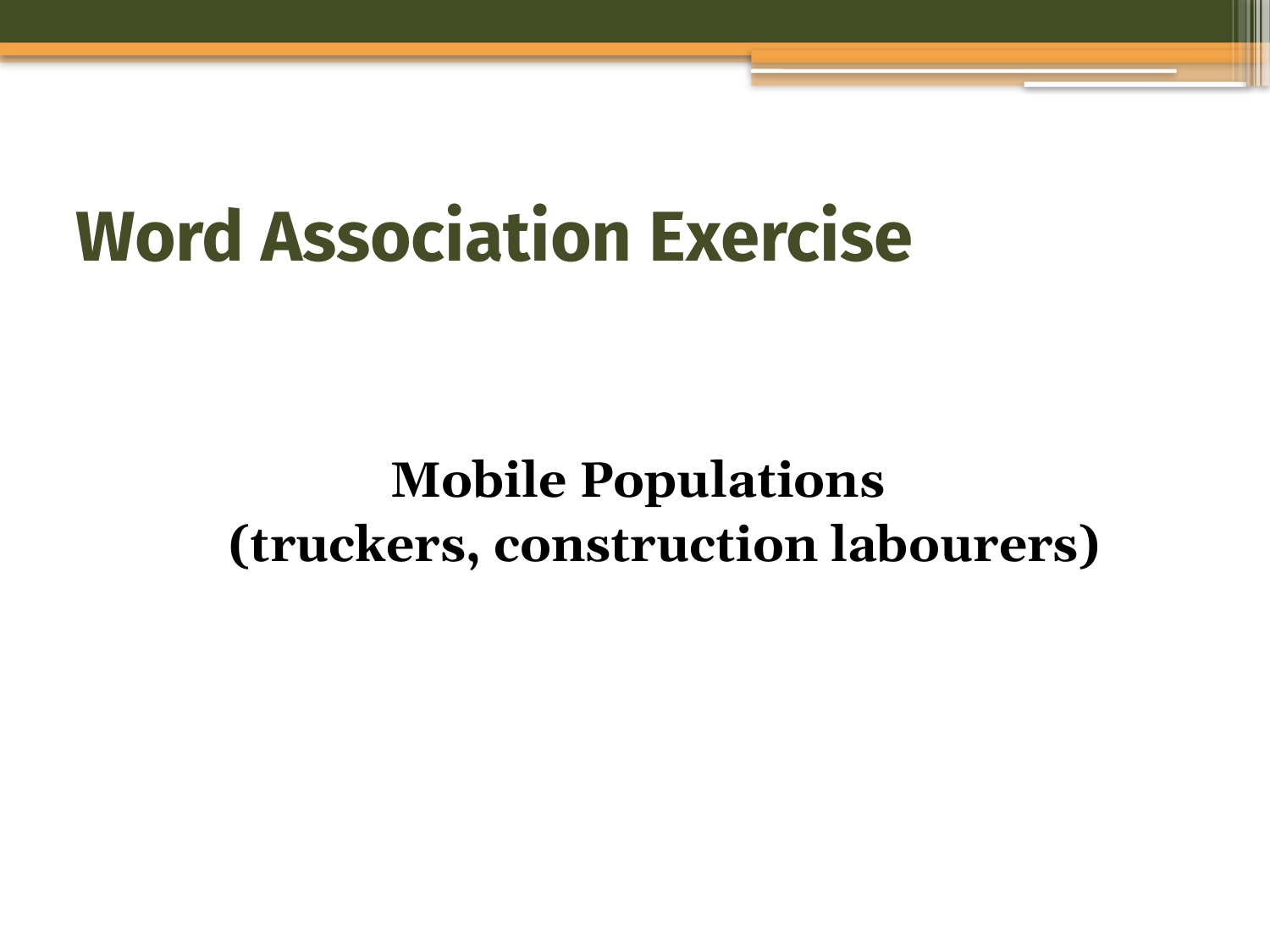

# Word Association Exercise

                        Mobile Populations
           (truckers, construction labourers)